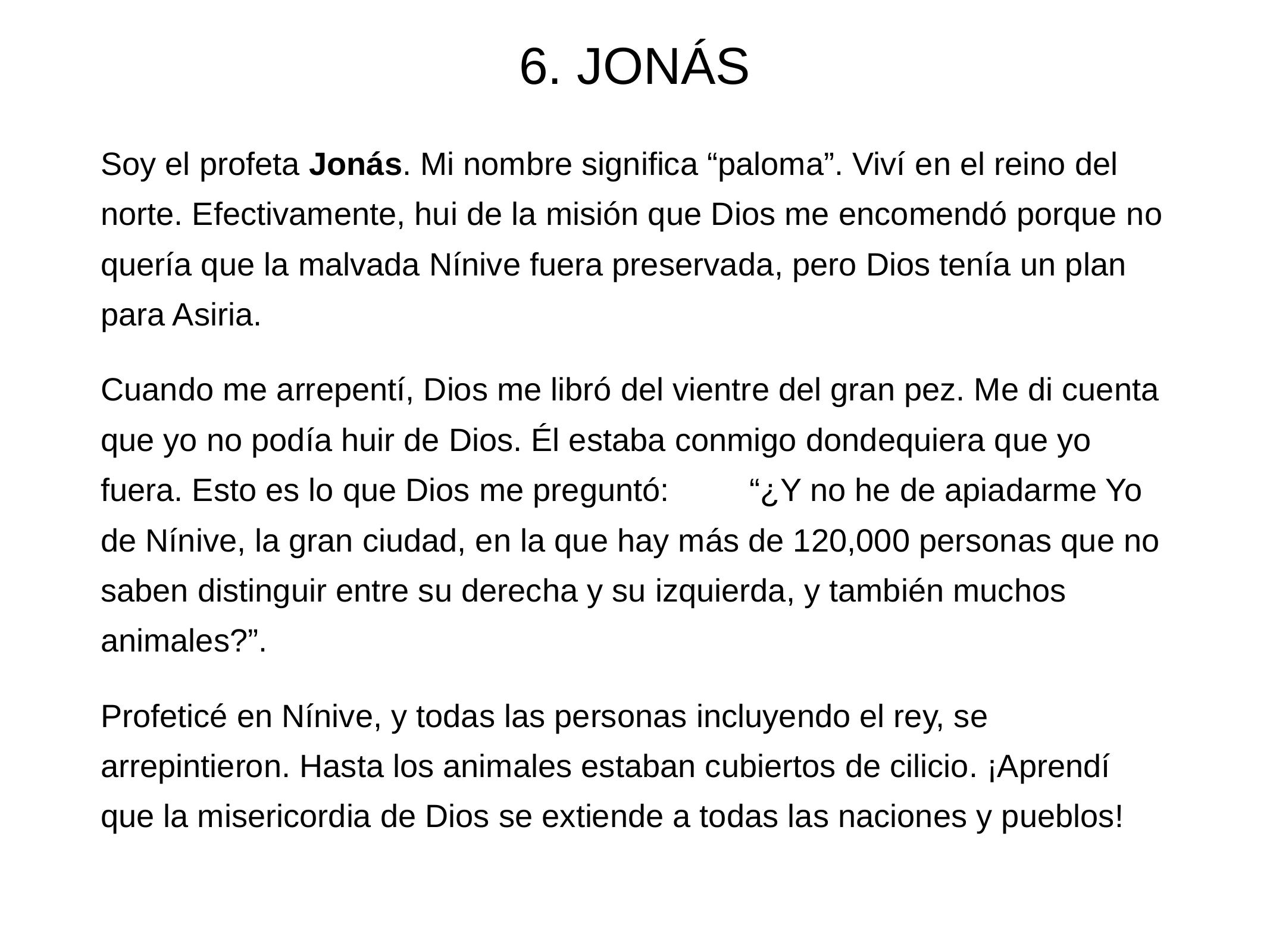

6. JONÁS
Soy el profeta Jonás. Mi nombre significa “paloma”. Viví en el reino del norte. Efectivamente, hui de la misión que Dios me encomendó porque no quería que la malvada Nínive fuera preservada, pero Dios tenía un plan para Asiria.
Cuando me arrepentí, Dios me libró del vientre del gran pez. Me di cuenta que yo no podía huir de Dios. Él estaba conmigo dondequiera que yo fuera. Esto es lo que Dios me preguntó:         “¿Y no he de apiadarme Yo de Nínive, la gran ciudad, en la que hay más de 120,000 personas que no saben distinguir entre su derecha y su izquierda, y también muchos animales?”.
Profeticé en Nínive, y todas las personas incluyendo el rey, se arrepintieron. Hasta los animales estaban cubiertos de cilicio. ¡Aprendí que la misericordia de Dios se extiende a todas las naciones y pueblos!